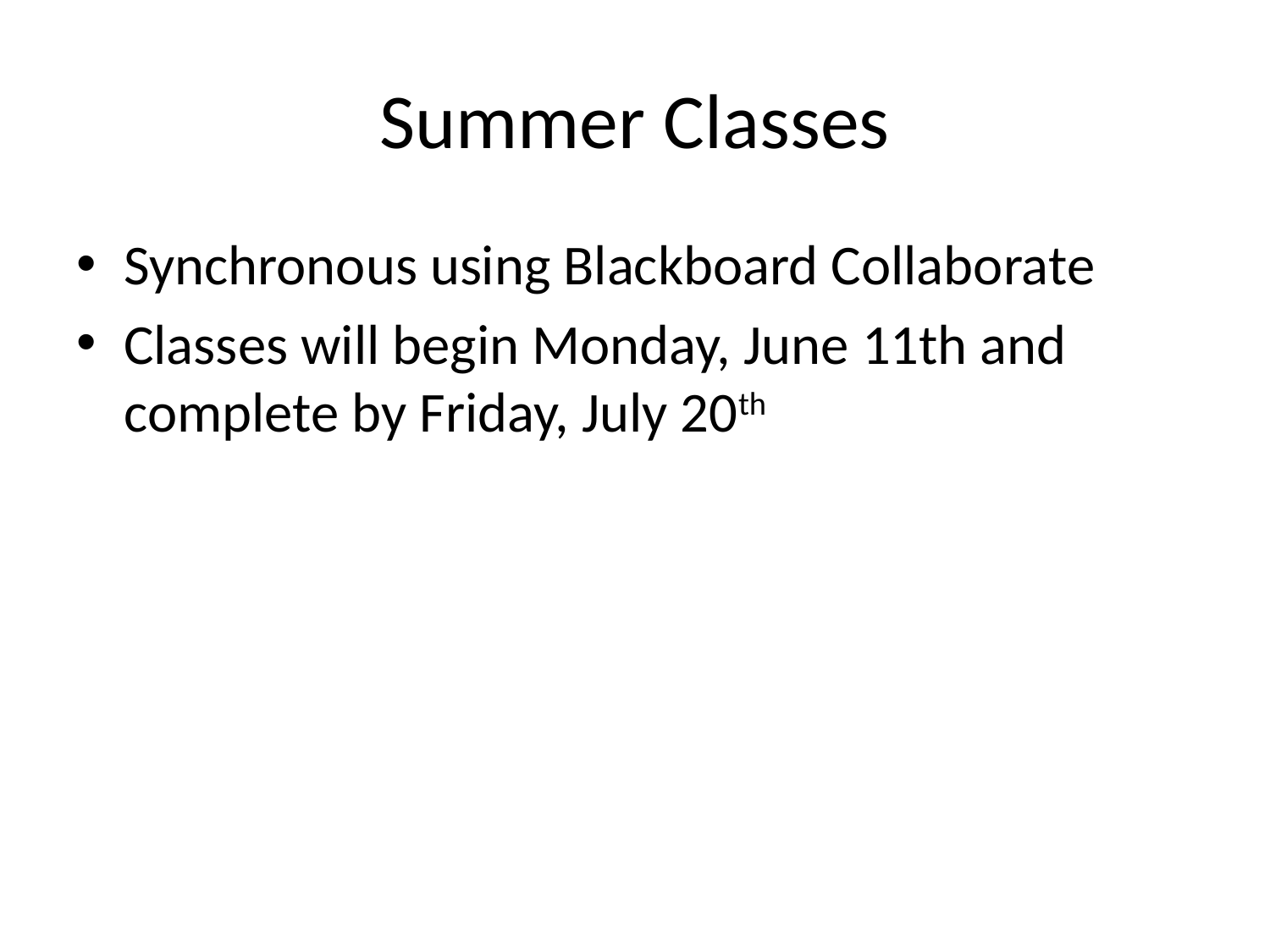

# Summer Classes
Synchronous using Blackboard Collaborate
Classes will begin Monday, June 11th and complete by Friday, July 20th